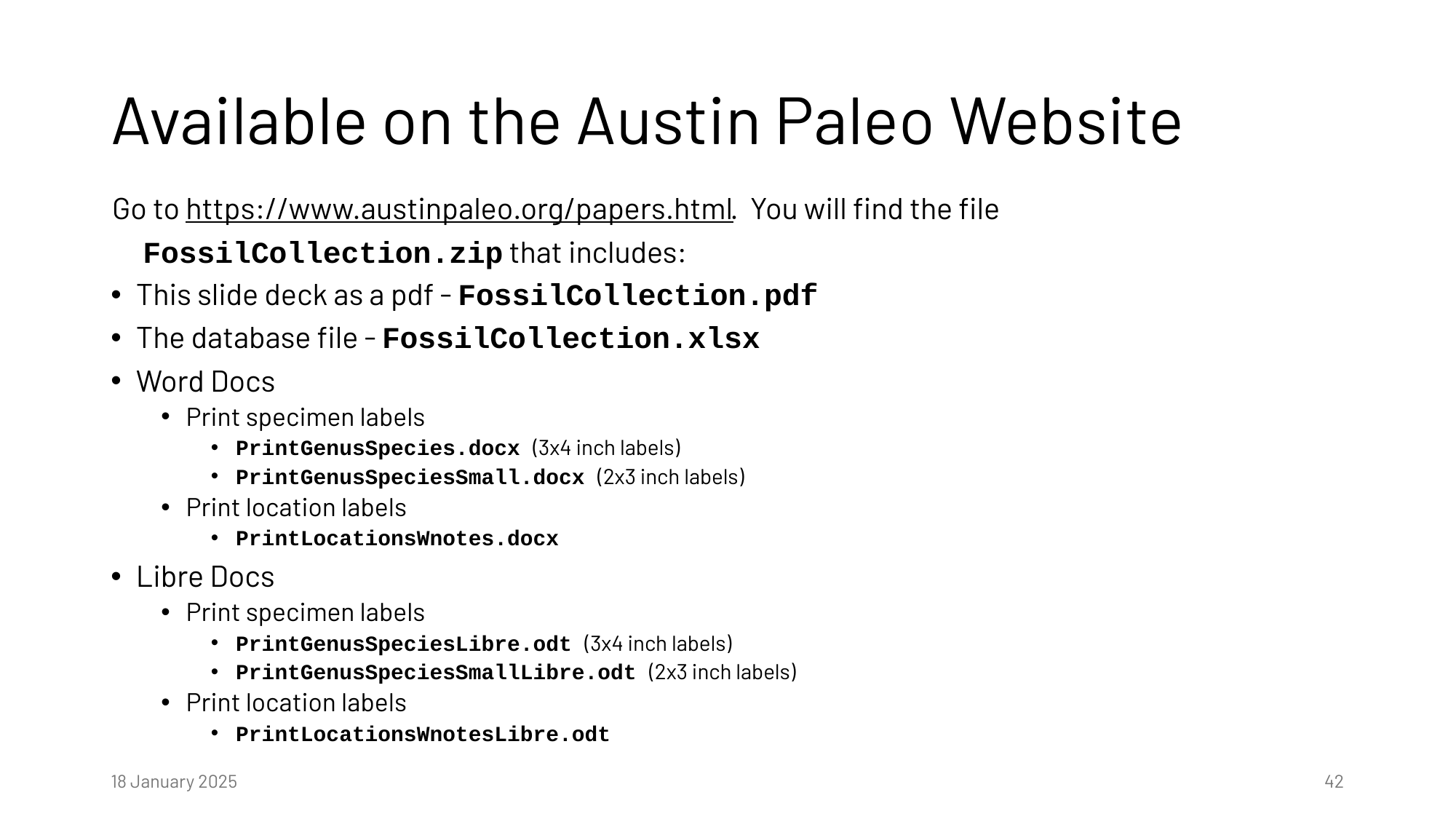

# Available on the Austin Paleo Website
Go to https://www.austinpaleo.org/papers.html.  You will find the file FossilCollection.zip that includes:
This slide deck as a pdf - FossilCollection.pdf
The database file - FossilCollection.xlsx
Word Docs
Print specimen labels
PrintGenusSpecies.docx (3x4 inch labels)
PrintGenusSpeciesSmall.docx (2x3 inch labels)
Print location labels
PrintLocationsWnotes.docx
Libre Docs
Print specimen labels
PrintGenusSpeciesLibre.odt (3x4 inch labels)
PrintGenusSpeciesSmallLibre.odt (2x3 inch labels)
Print location labels
PrintLocationsWnotesLibre.odt

18 January 2025
42